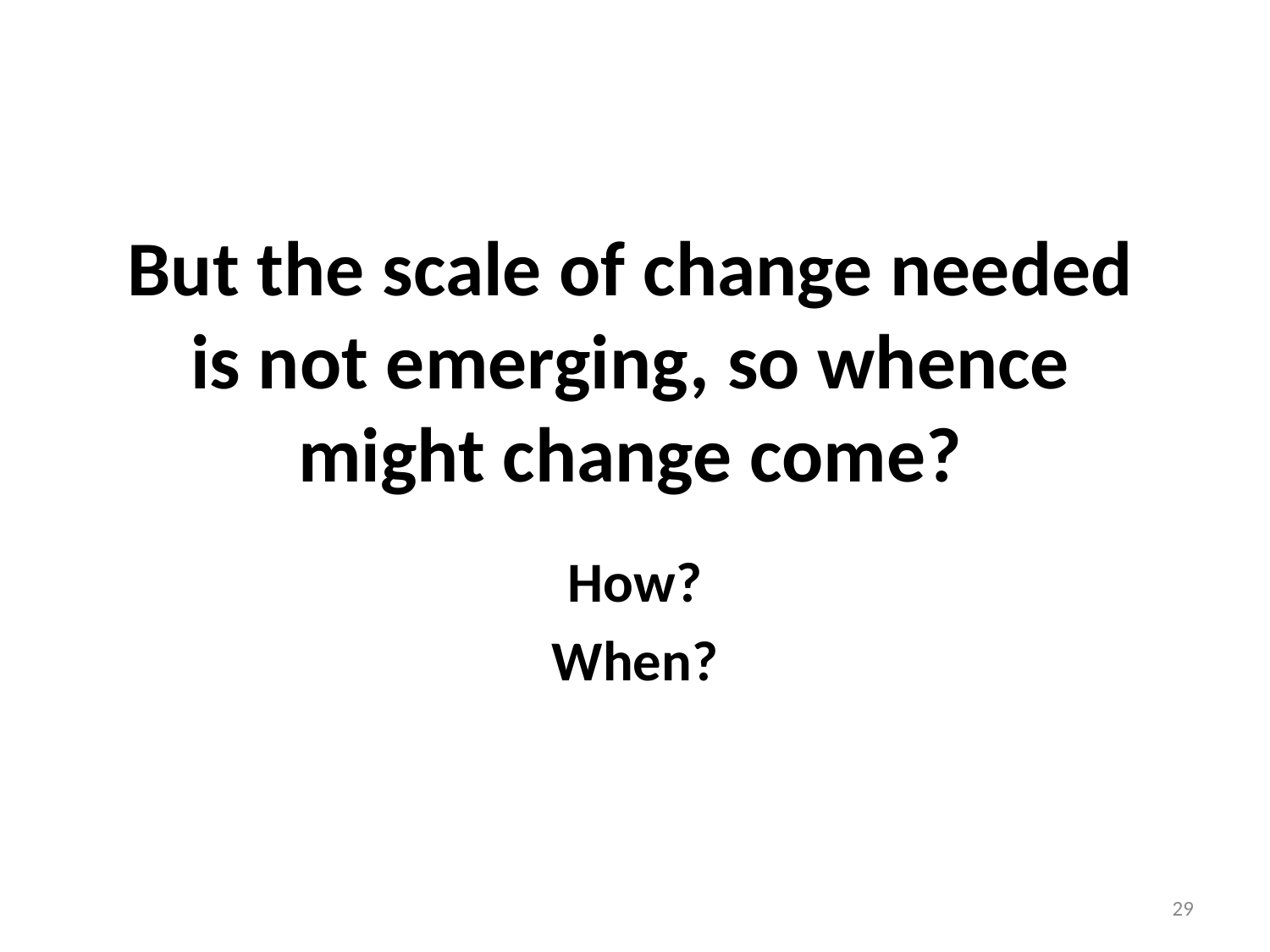

# But the scale of change needed is not emerging, so whence might change come?
How?
When?
29